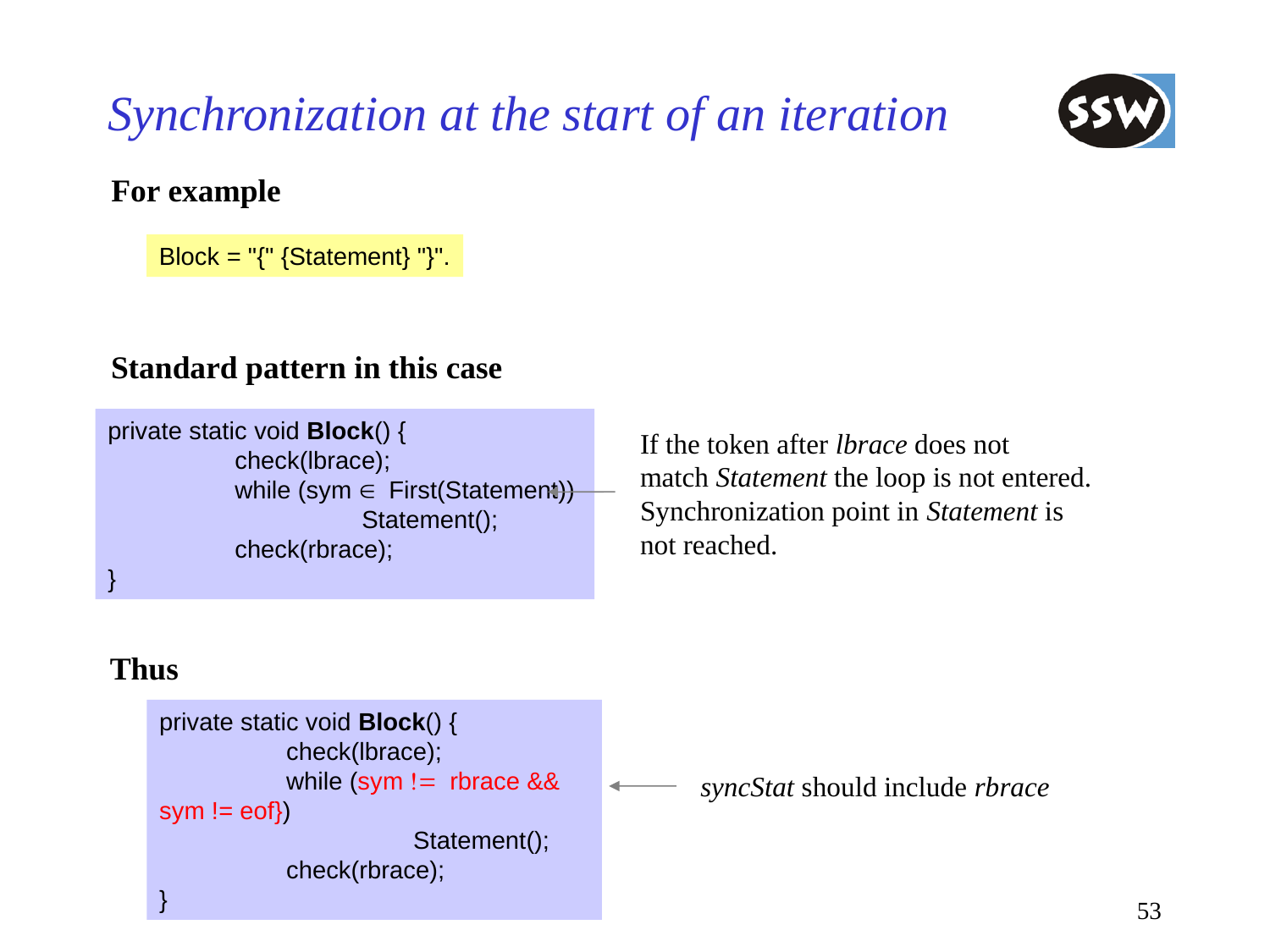

# Synchronization at the start of an iteration
For example
Block = "{" {Statement} "}".
Standard pattern in this case
private static void Block() {
	check(lbrace);
	while (sym ∈ First(Statement))
		Statement();
	check(rbrace);
}
If the token after lbrace does not
match Statement the loop is not entered.
Synchronization point in Statement is
not reached.

Thus
private static void Block() {
	check(lbrace);
	while (sym != rbrace && sym != eof})
		Statement();
	check(rbrace);
}
syncStat should include rbrace

53